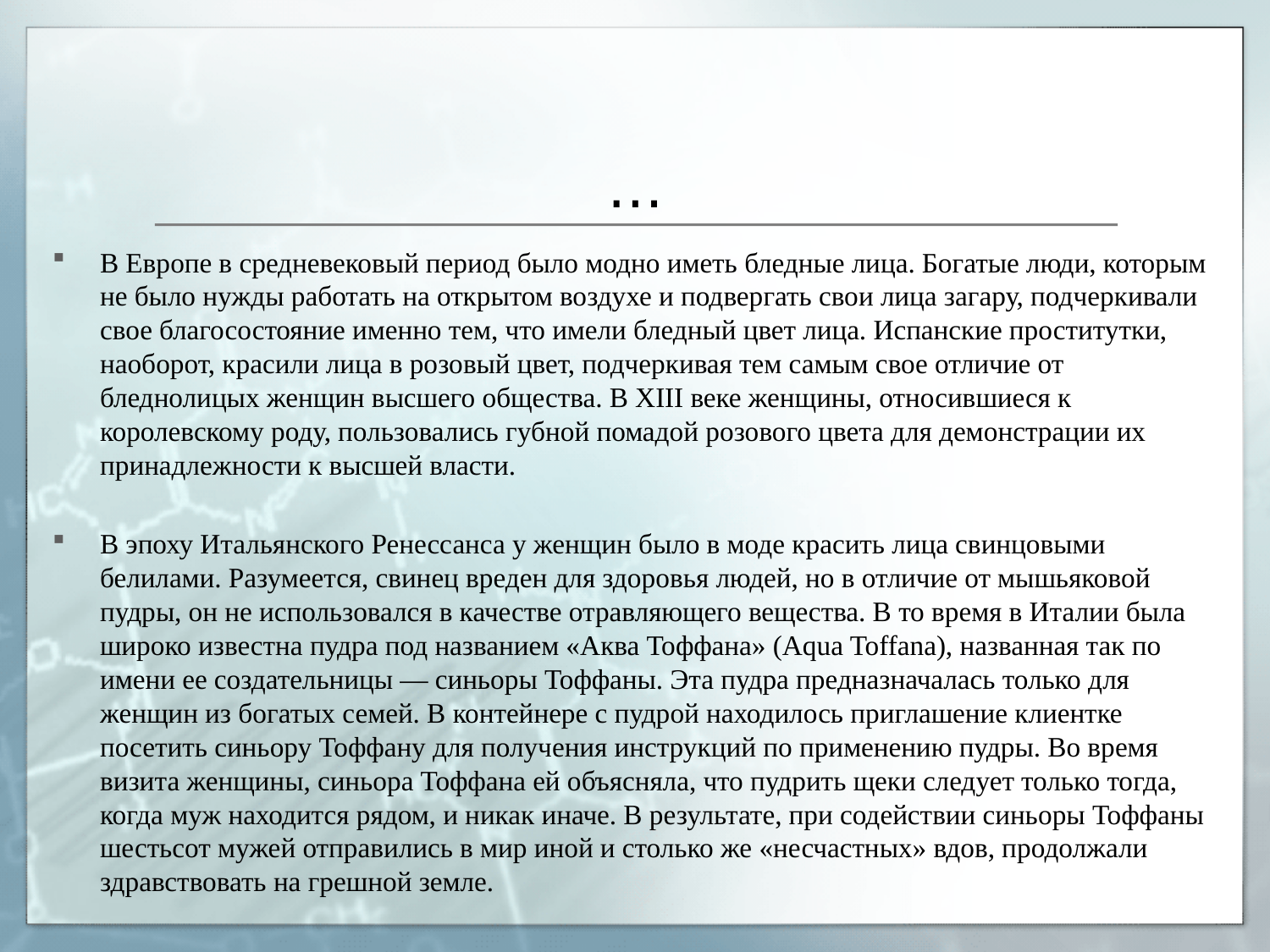

# …
В Европе в средневековый период было модно иметь бледные лица. Богатые люди, которым не было нужды работать на открытом воздухе и подвергать свои лица загару, подчеркивали свое благосостояние именно тем, что имели бледный цвет лица. Испанские проститутки, наоборот, красили лица в розовый цвет, подчеркивая тем самым свое отличие от бледнолицых женщин высшего общества. В XIII веке женщины, относившиеся к королевскому роду, пользовались губной помадой розового цвета для демонстрации их принадлежности к высшей власти.

В эпоху Итальянского Ренессанса у женщин было в моде красить лица свинцовыми белилами. Разумеется, свинец вреден для здоровья людей, но в отличие от мышьяковой пудры, он не использовался в качестве отравляющего вещества. В то время в Италии была широко известна пудра под названием «Аква Тоффана» (Aqua Toffana), названная так по имени ее создательницы — синьоры Тоффаны. Эта пудра предназначалась только для женщин из богатых семей. В контейнере с пудрой находилось приглашение клиентке посетить синьору Тоффану для получения инструкций по применению пудры. Во время визита женщины, синьора Тоффана ей объясняла, что пудрить щеки следует только тогда, когда муж находится рядом, и никак иначе. В результате, при содействии синьоры Тоффаны шестьсот мужей отправились в мир иной и столько же «несчастных» вдов, продолжали здравствовать на грешной земле.